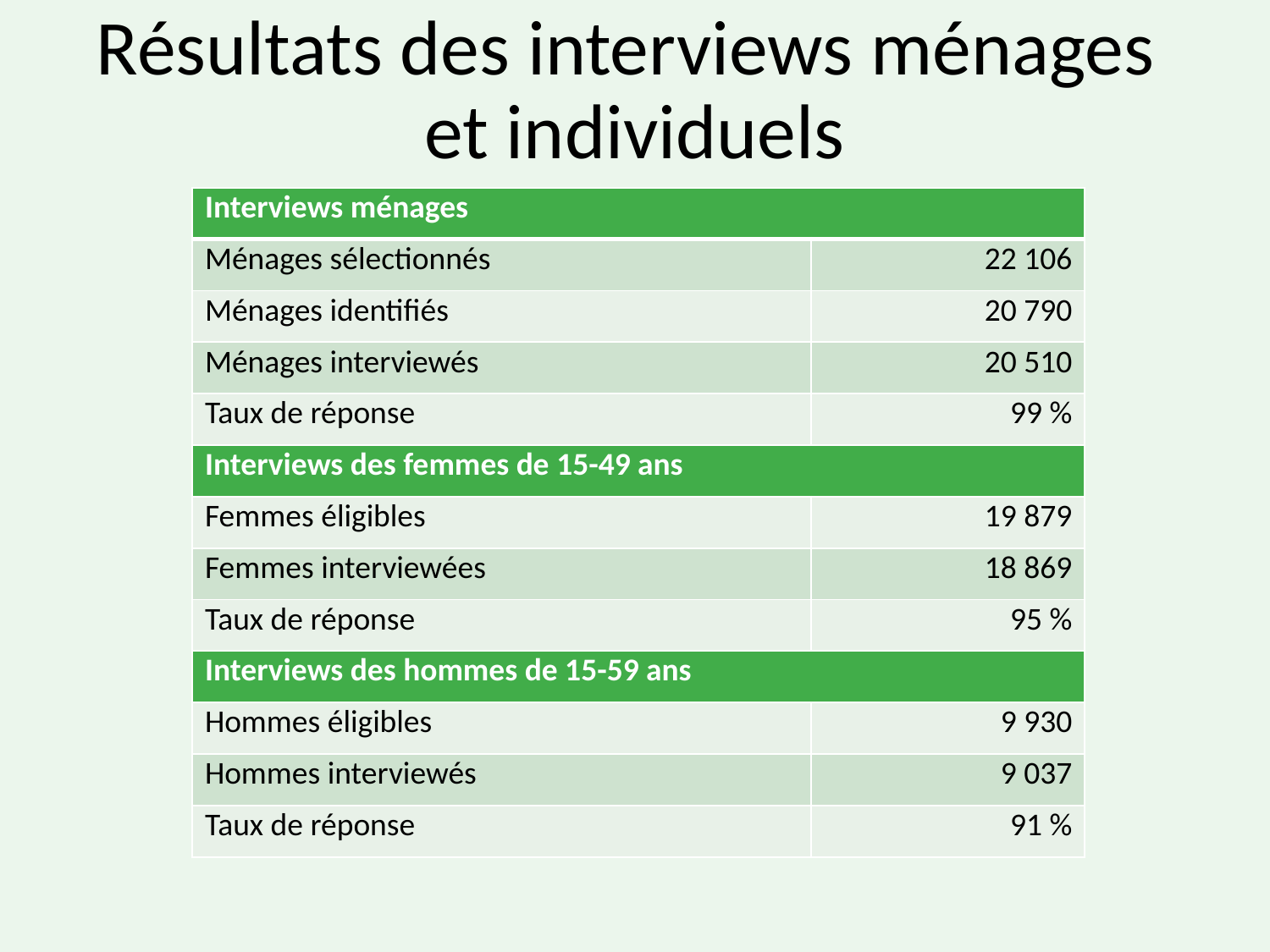

# Résultats des interviews ménages et individuels
| Interviews ménages |  |
| --- | --- |
| Ménages sélectionnés | 22 106 |
| Ménages identifiés | 20 790 |
| Ménages interviewés | 20 510 |
| Taux de réponse | 99 % |
| Interviews des femmes de 15-49 ans |  |
| Femmes éligibles | 19 879 |
| Femmes interviewées | 18 869 |
| Taux de réponse | 95 % |
| Interviews des hommes de 15-59 ans |  |
| Hommes éligibles | 9 930 |
| Hommes interviewés | 9 037 |
| Taux de réponse | 91 % |